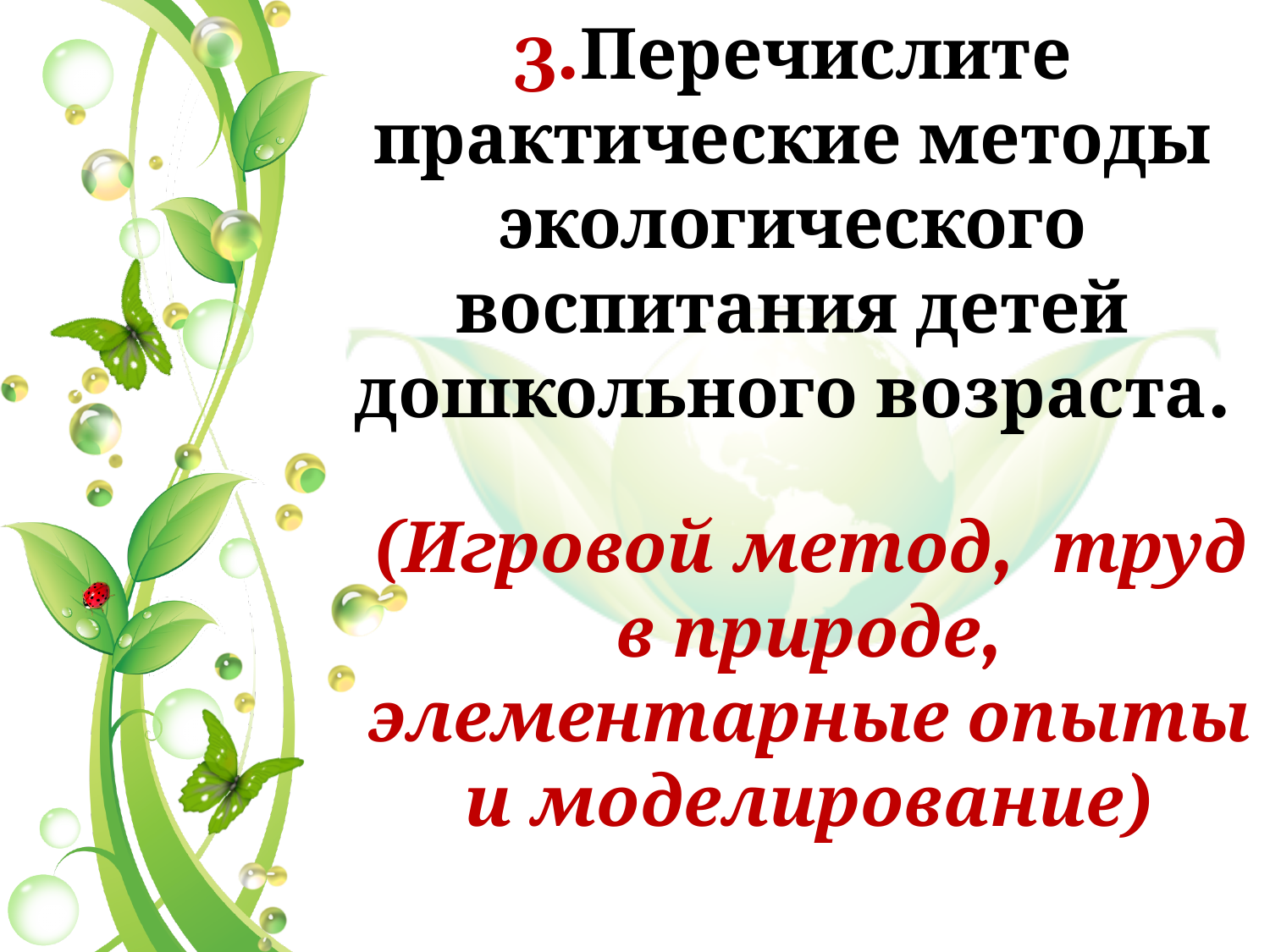

3.Перечислите практические методы экологического воспитания детей дошкольного возраста.
(Игровой метод,  труд в природе, элементарные опыты и моделирование)